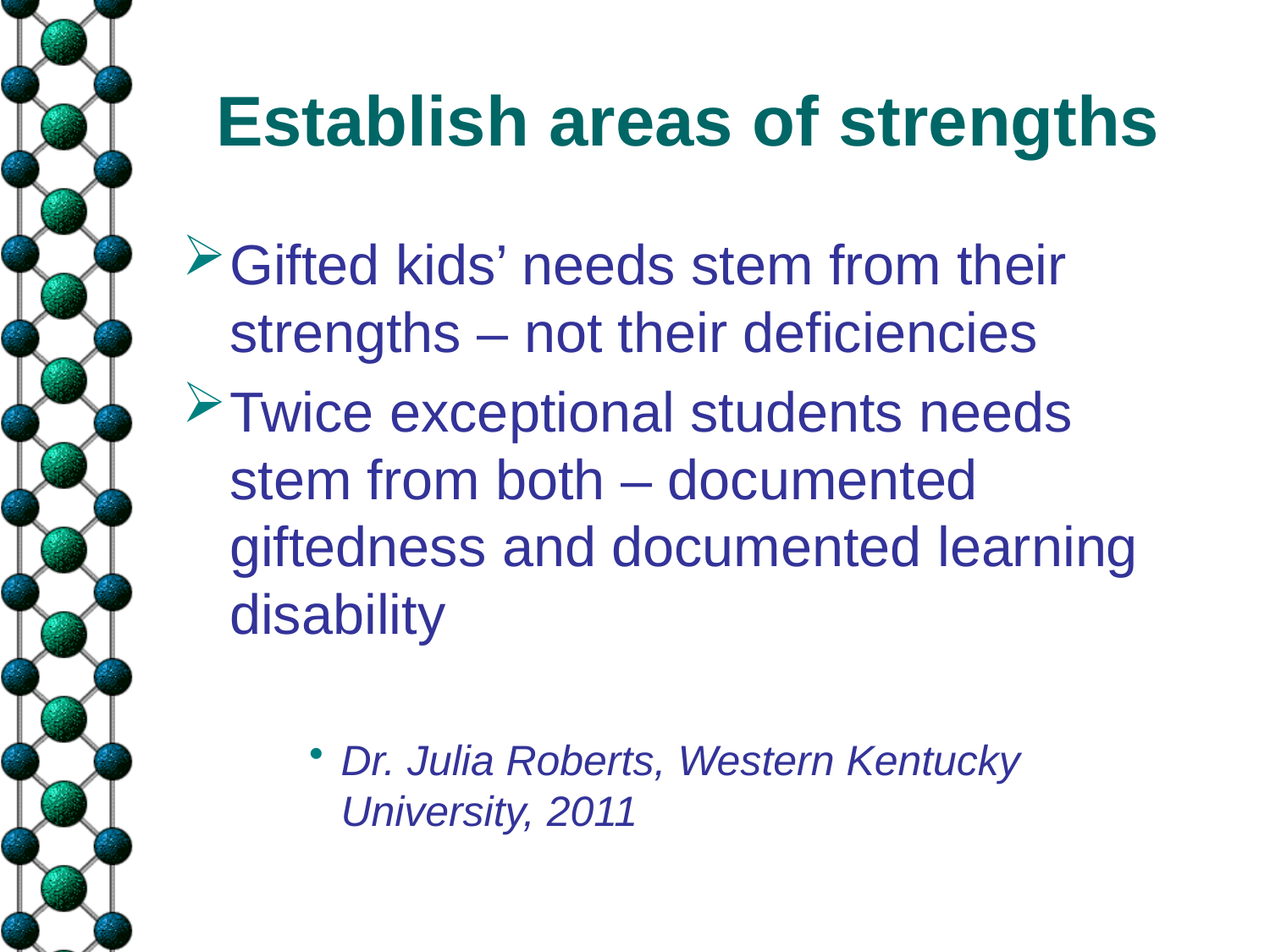

# Establish areas of strengths
Gifted kids’ needs stem from their strengths – not their deficiencies
Twice exceptional students needs stem from both – documented giftedness and documented learning disability

Dr. Julia Roberts, Western Kentucky University, 2011